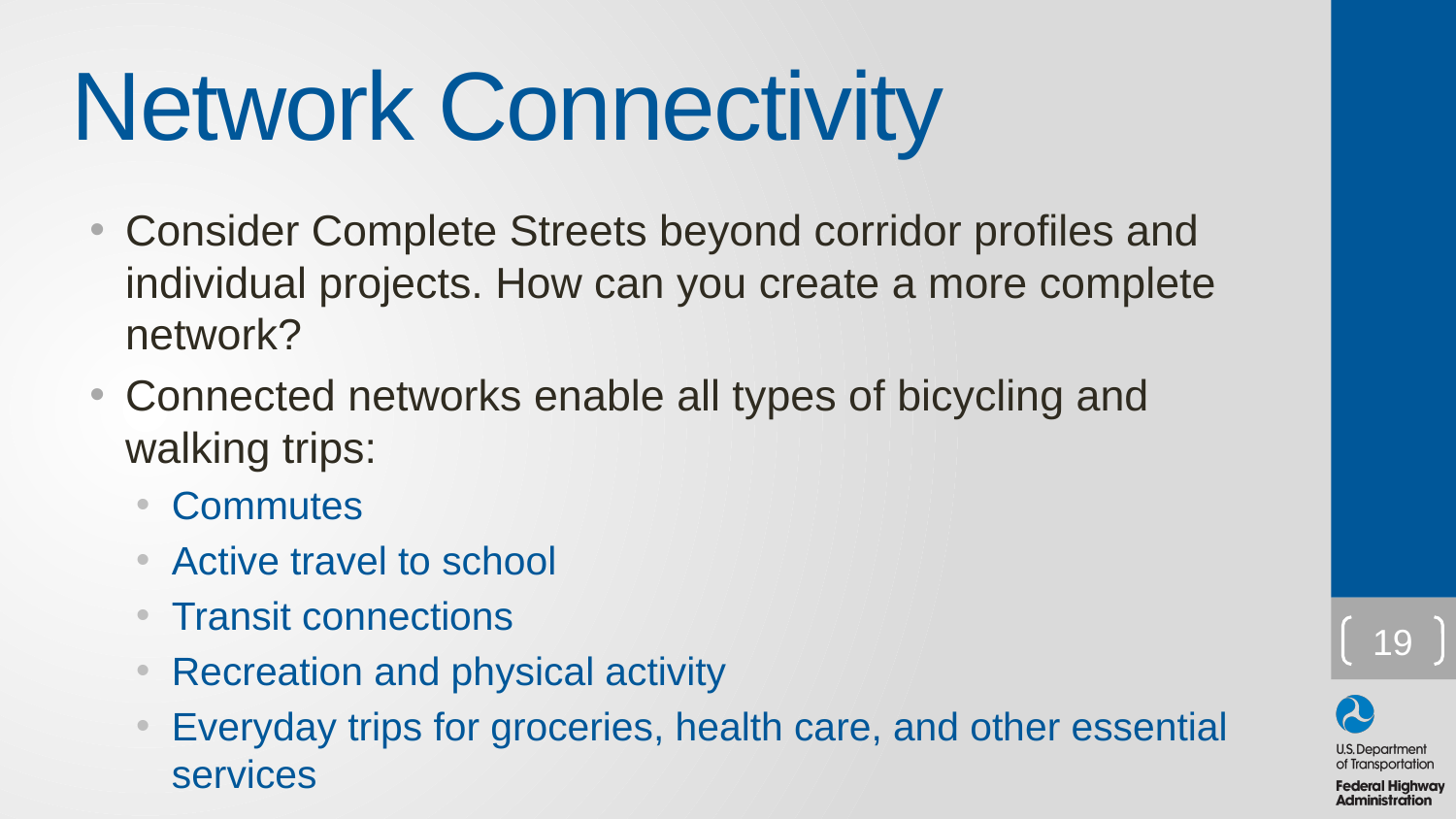

# Network Connectivity
Consider Complete Streets beyond corridor profiles and individual projects. How can you create a more complete network?
Connected networks enable all types of bicycling and walking trips:
Commutes
Active travel to school
Transit connections
Recreation and physical activity
Everyday trips for groceries, health care, and other essential services
19